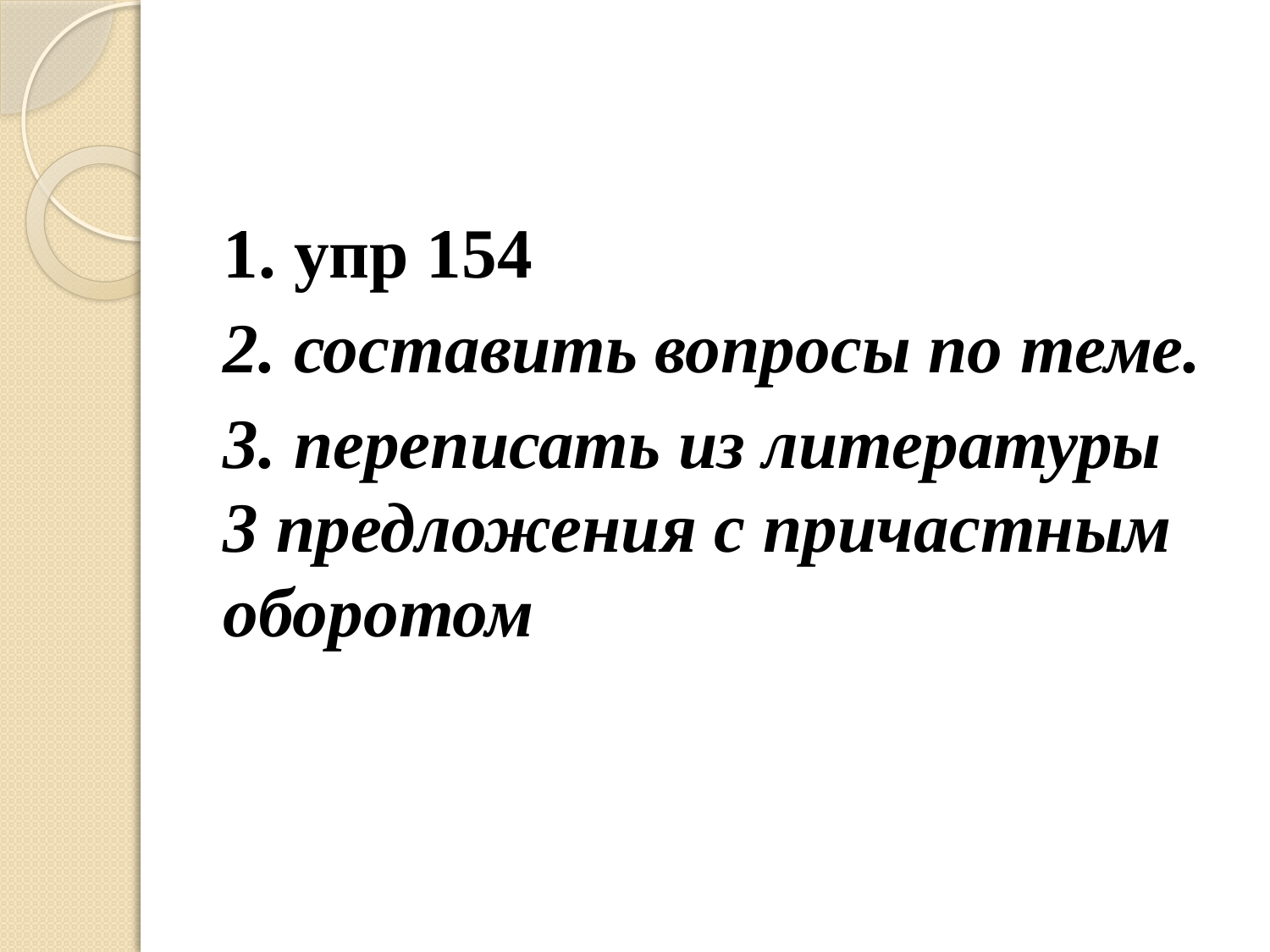

#
1. упр 154
2. составить вопросы по теме.
3. переписать из литературы  3 предложения с причастным оборотом